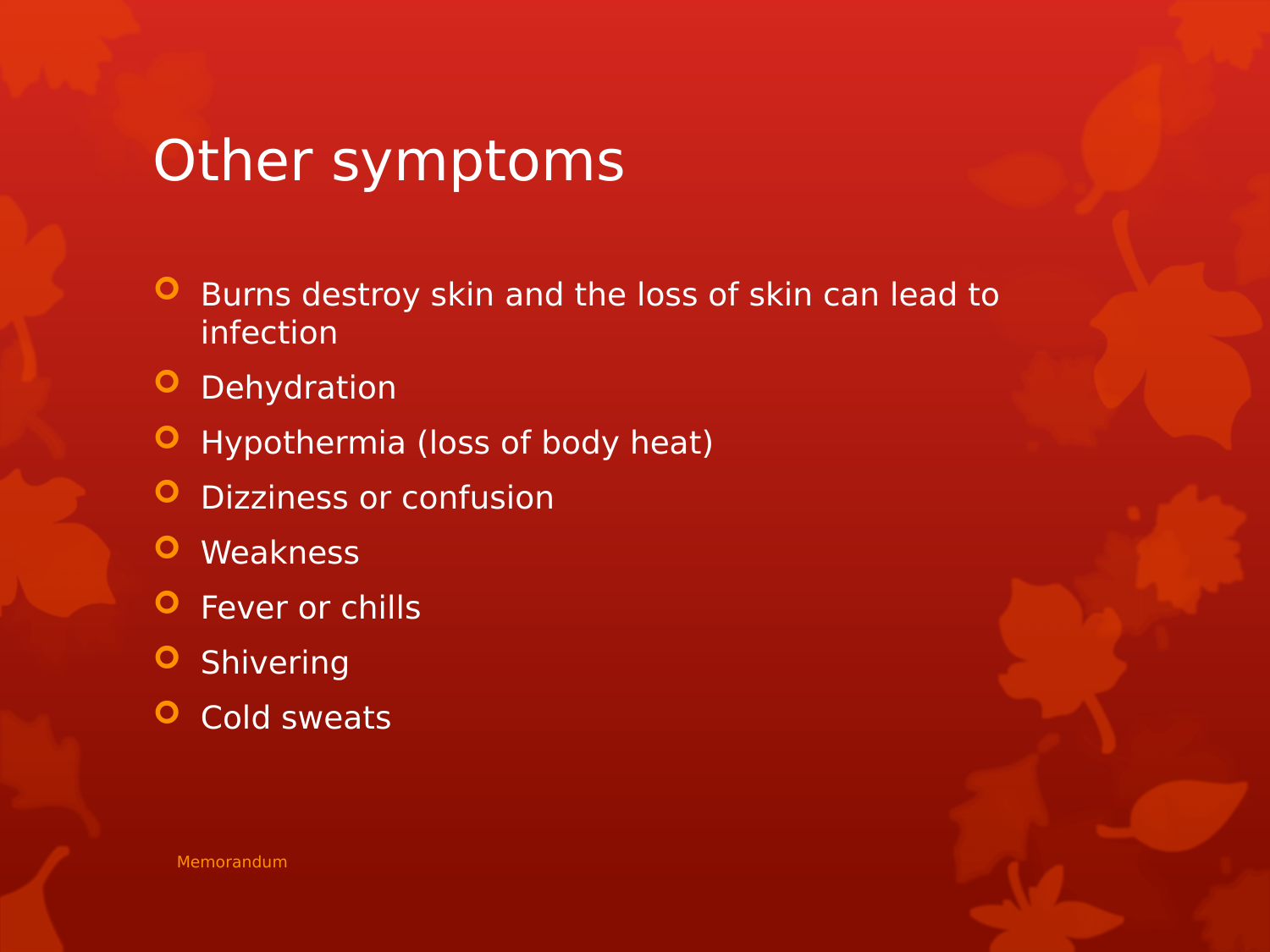

# Other symptoms
Burns destroy skin and the loss of skin can lead to infection
Dehydration
Hypothermia (loss of body heat)
Dizziness or confusion
Weakness
Fever or chills
Shivering
Cold sweats

Memorandum